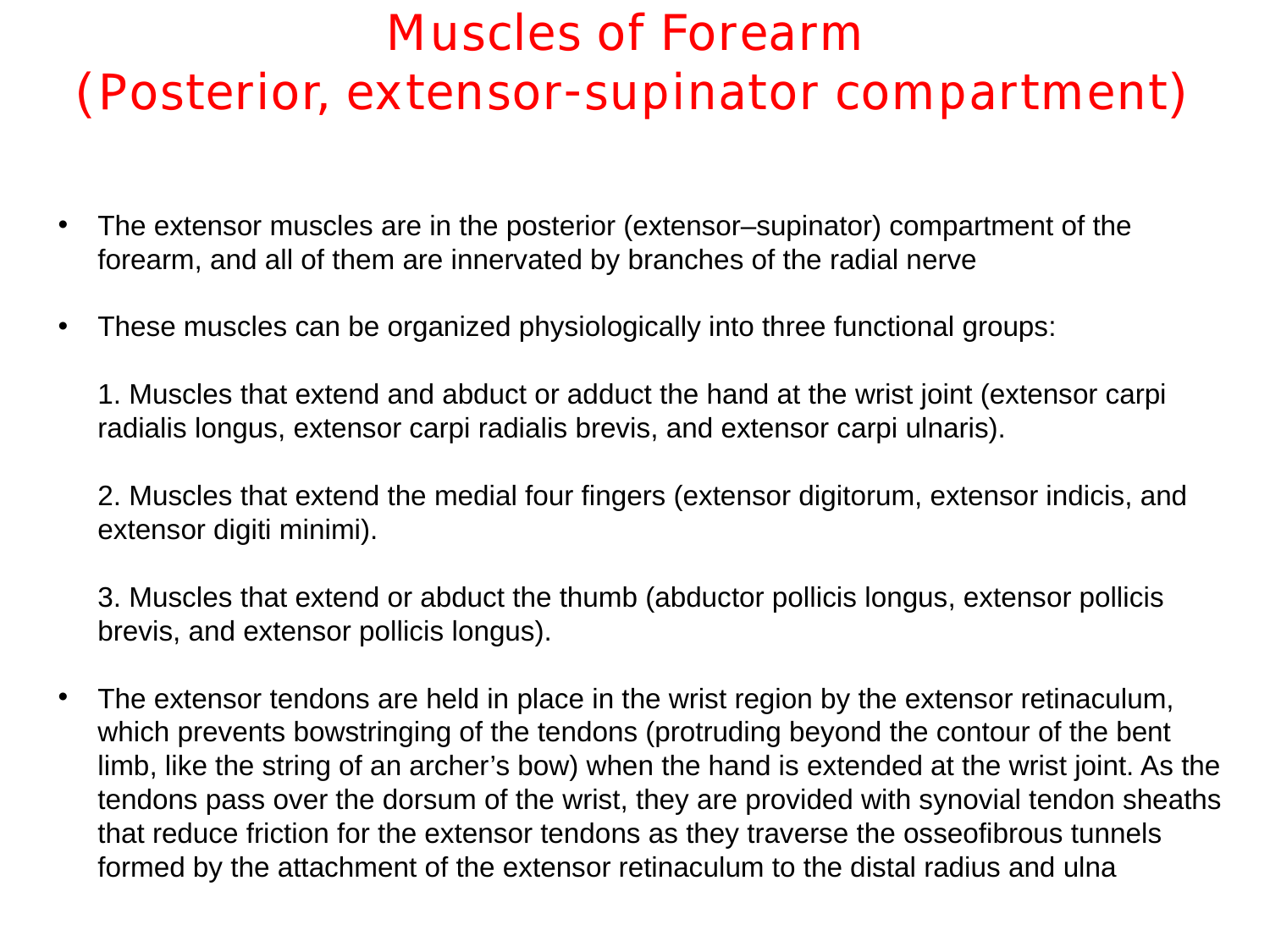

Muscles of Forearm
(Posterior, extensor-supinator compartment)
The extensor muscles are in the posterior (extensor–supinator) compartment of the forearm, and all of them are innervated by branches of the radial nerve

These muscles can be organized physiologically into three functional groups:
1. Muscles that extend and abduct or adduct the hand at the wrist joint (extensor carpi radialis longus, extensor carpi radialis brevis, and extensor carpi ulnaris).
2. Muscles that extend the medial four fingers (extensor digitorum, extensor indicis, and extensor digiti minimi).
3. Muscles that extend or abduct the thumb (abductor pollicis longus, extensor pollicis brevis, and extensor pollicis longus).

The extensor tendons are held in place in the wrist region by the extensor retinaculum, which prevents bowstringing of the tendons (protruding beyond the contour of the bent limb, like the string of an archer’s bow) when the hand is extended at the wrist joint. As the tendons pass over the dorsum of the wrist, they are provided with synovial tendon sheaths that reduce friction for the extensor tendons as they traverse the osseofibrous tunnels formed by the attachment of the extensor retinaculum to the distal radius and ulna